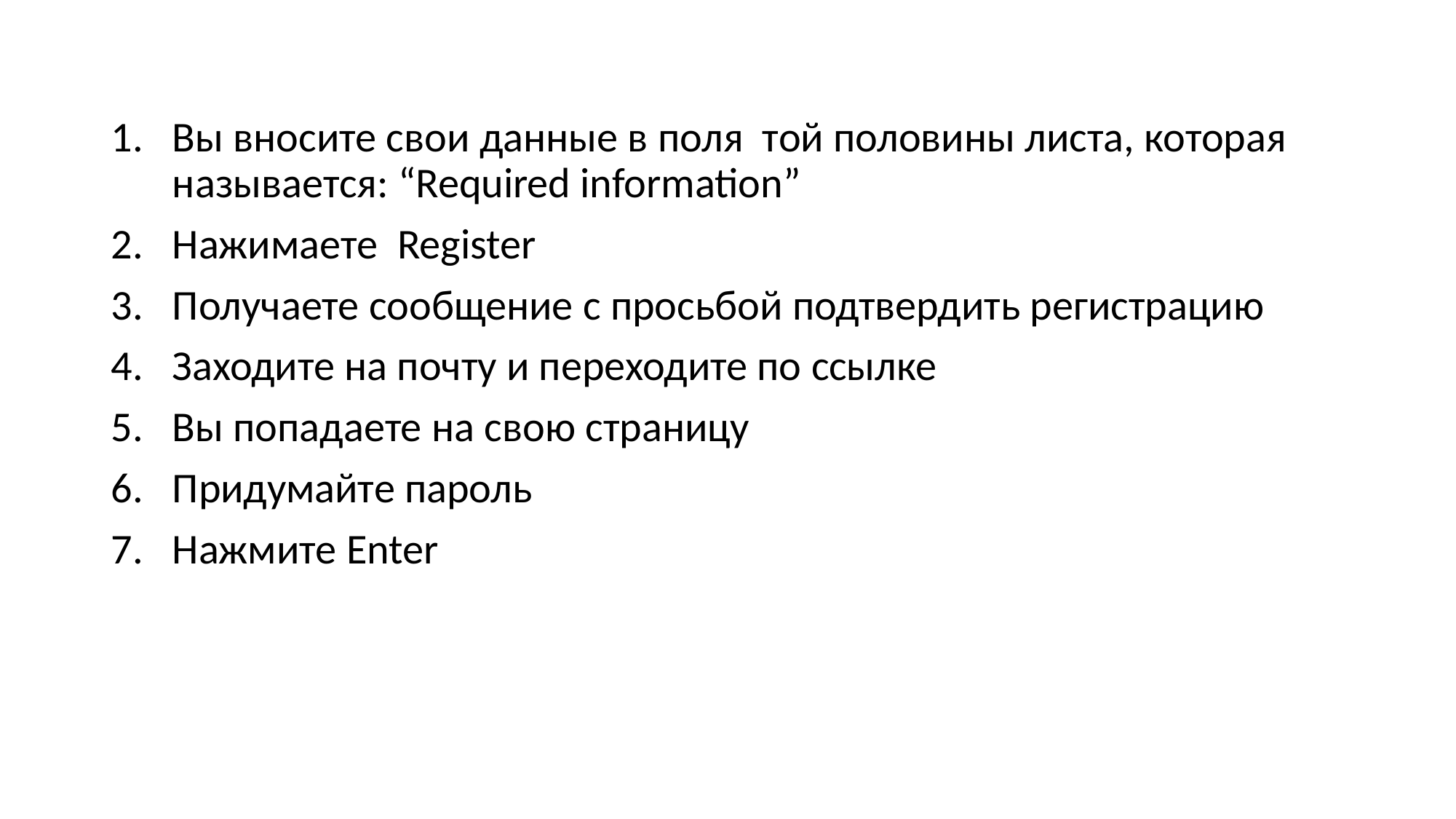

#

Вы вносите свои данные в поля  той половины листа, которая называется: “Required information”
Нажимаете  Register
Получаете сообщение с просьбой подтвердить регистрацию
Заходите на почту и переходите по ссылке
Вы попадаете на свою страницу
Придумайте пароль
Нажмите Enter